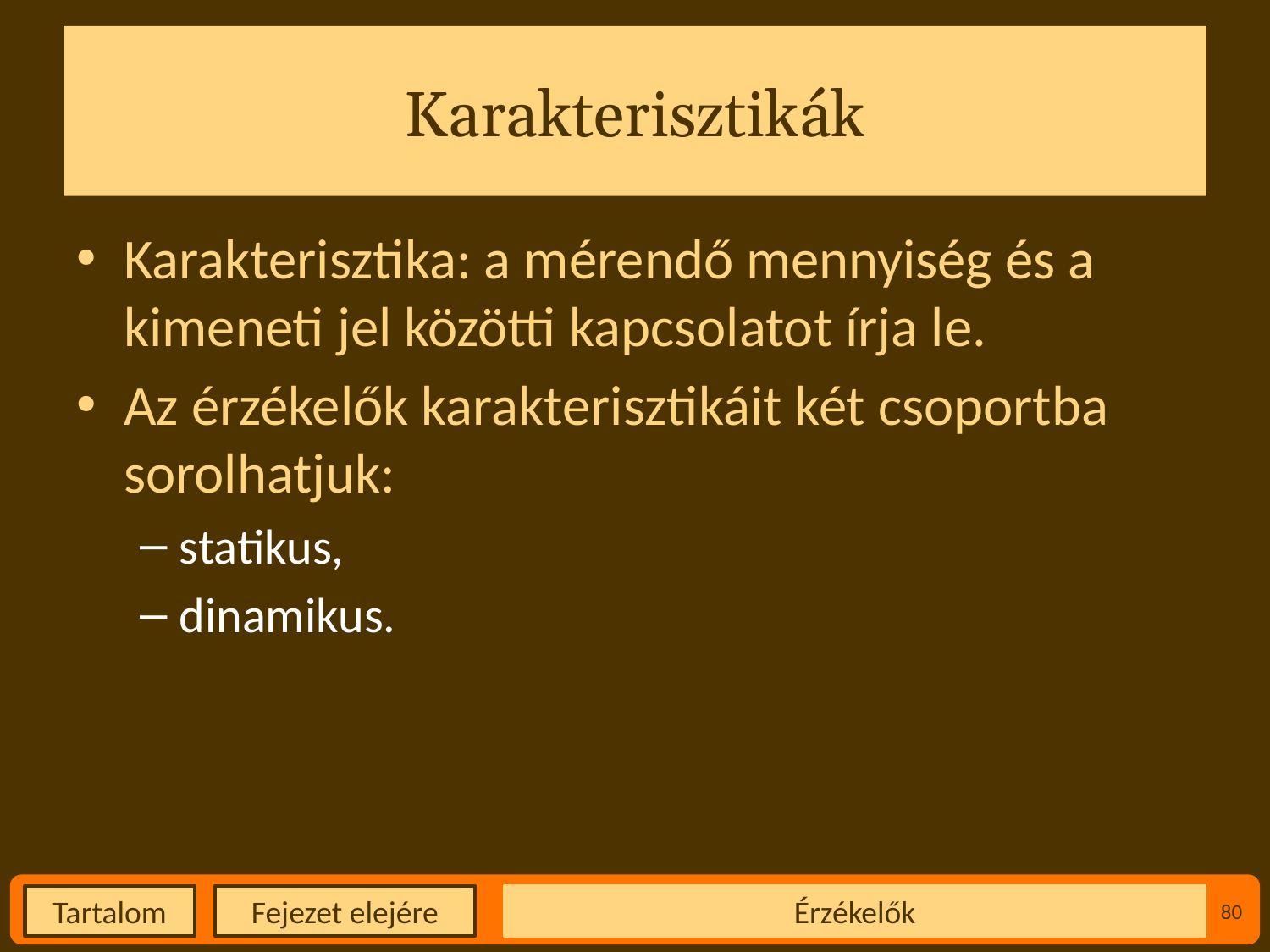

# Karakterisztikák
Karakterisztika: a mérendő mennyiség és a kimeneti jel közötti kapcsolatot írja le.
Az érzékelők karakterisztikáit két csoportba sorolhatjuk:
statikus,
dinamikus.
Érzékelők
80
Fejezet elejére